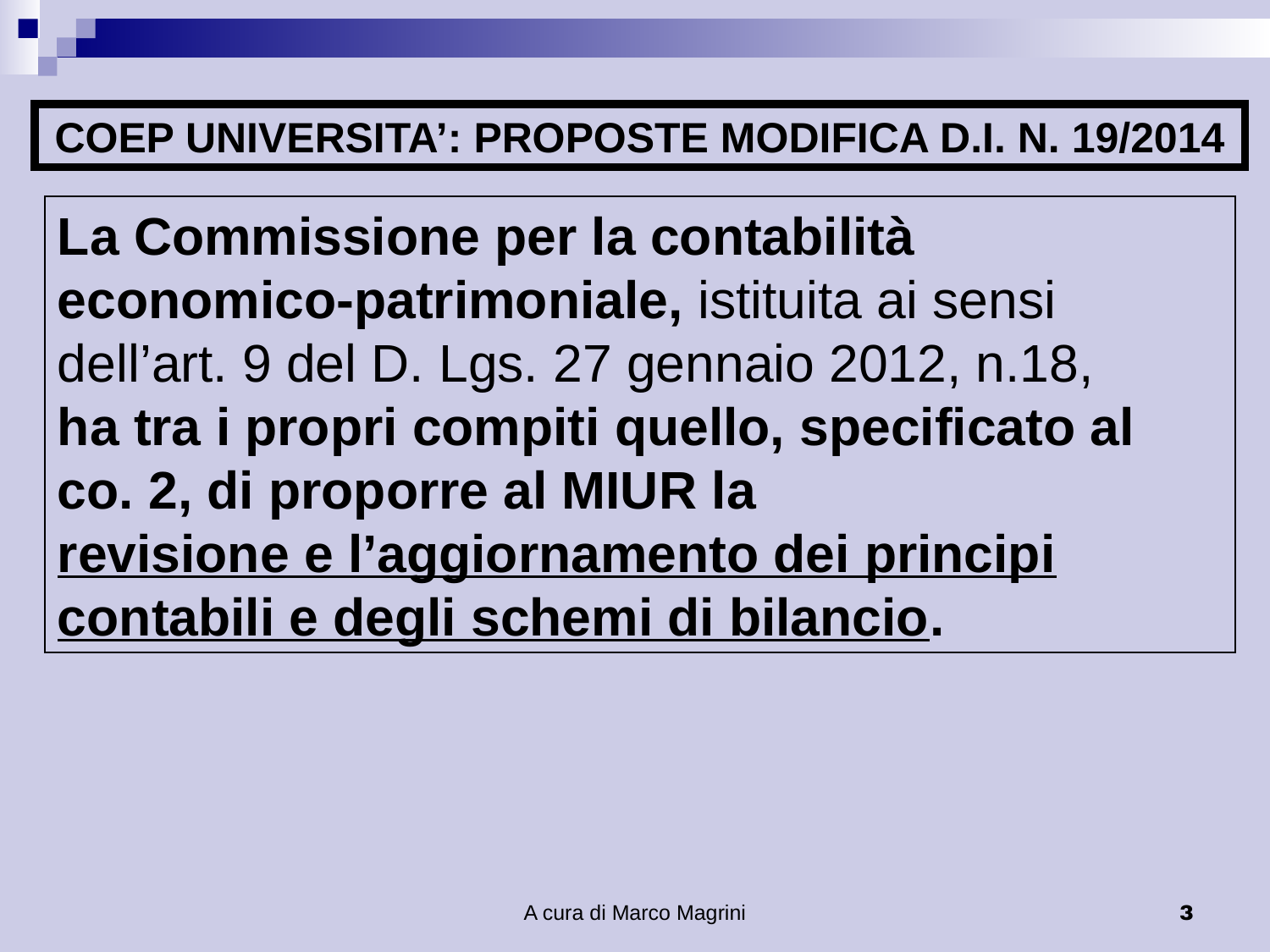

COEP UNIVERSITA’: PROPOSTE MODIFICA D.I. N. 19/2014
La Commissione per la contabilità economico-patrimoniale, istituita ai sensi dell’art. 9 del D. Lgs. 27 gennaio 2012, n.18,
ha tra i propri compiti quello, specificato al co. 2, di proporre al MIUR la
revisione e l’aggiornamento dei principi contabili e degli schemi di bilancio.
A cura di Marco Magrini
3